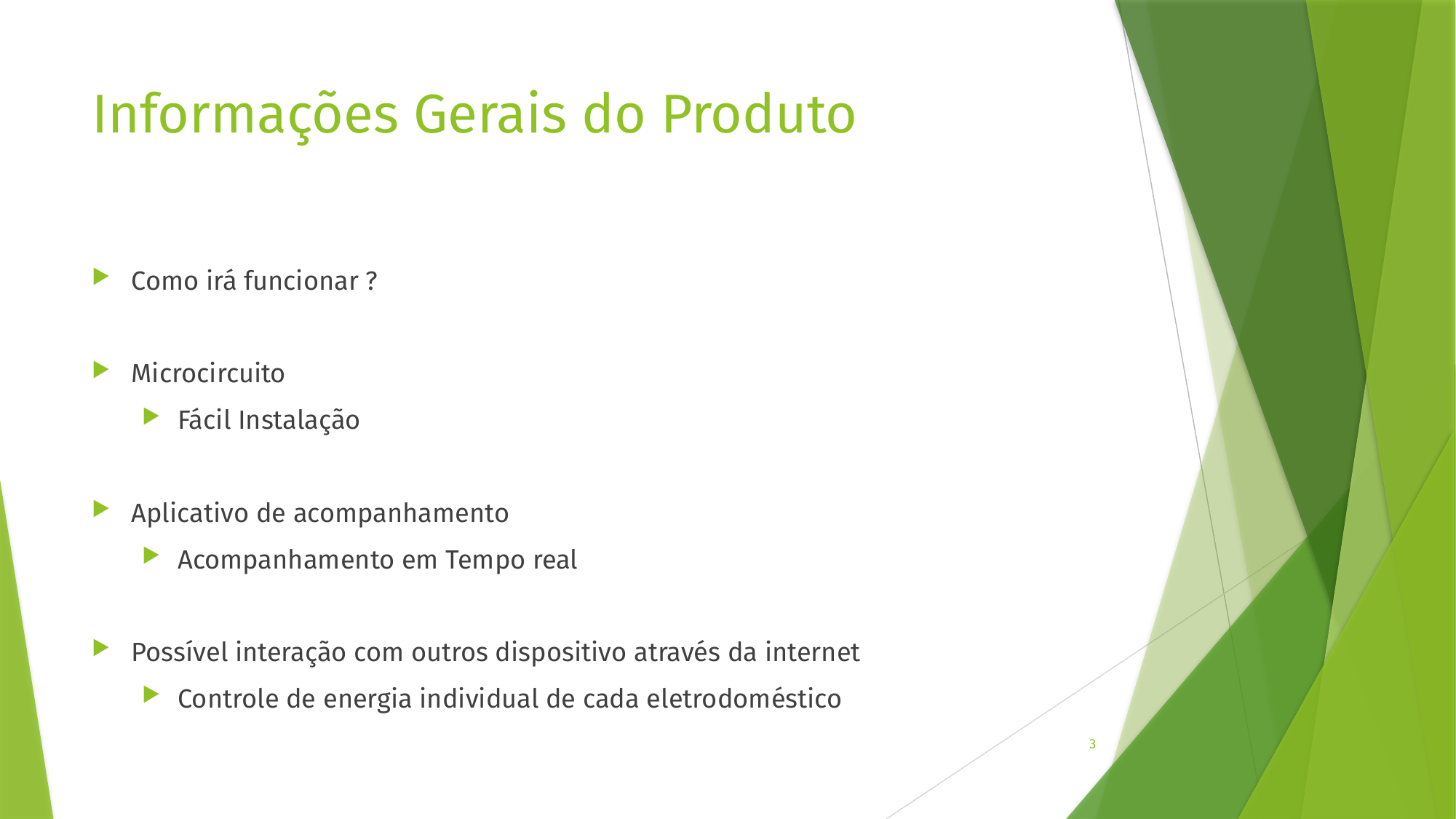

# Informações Gerais do Produto
Como irá funcionar ?

Microcircuito
Fácil Instalação

Aplicativo de acompanhamento
Acompanhamento em Tempo real

Possível interação com outros dispositivo através da internet
Controle de energia individual de cada eletrodoméstico

3